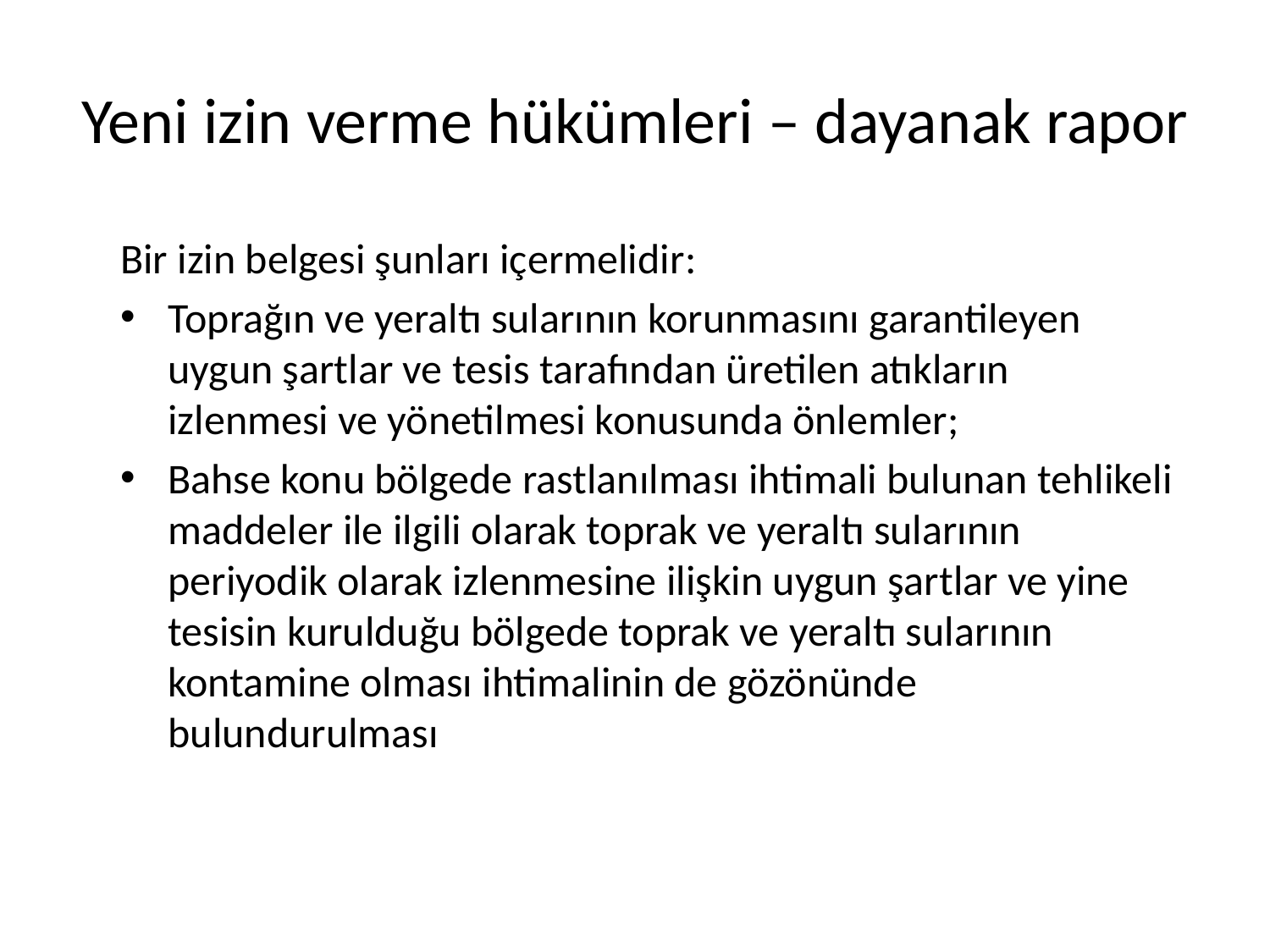

# Yeni izin verme hükümleri – dayanak rapor
Bir izin belgesi şunları içermelidir:
Toprağın ve yeraltı sularının korunmasını garantileyen uygun şartlar ve tesis tarafından üretilen atıkların izlenmesi ve yönetilmesi konusunda önlemler;
Bahse konu bölgede rastlanılması ihtimali bulunan tehlikeli maddeler ile ilgili olarak toprak ve yeraltı sularının periyodik olarak izlenmesine ilişkin uygun şartlar ve yine tesisin kurulduğu bölgede toprak ve yeraltı sularının kontamine olması ihtimalinin de gözönünde bulundurulması